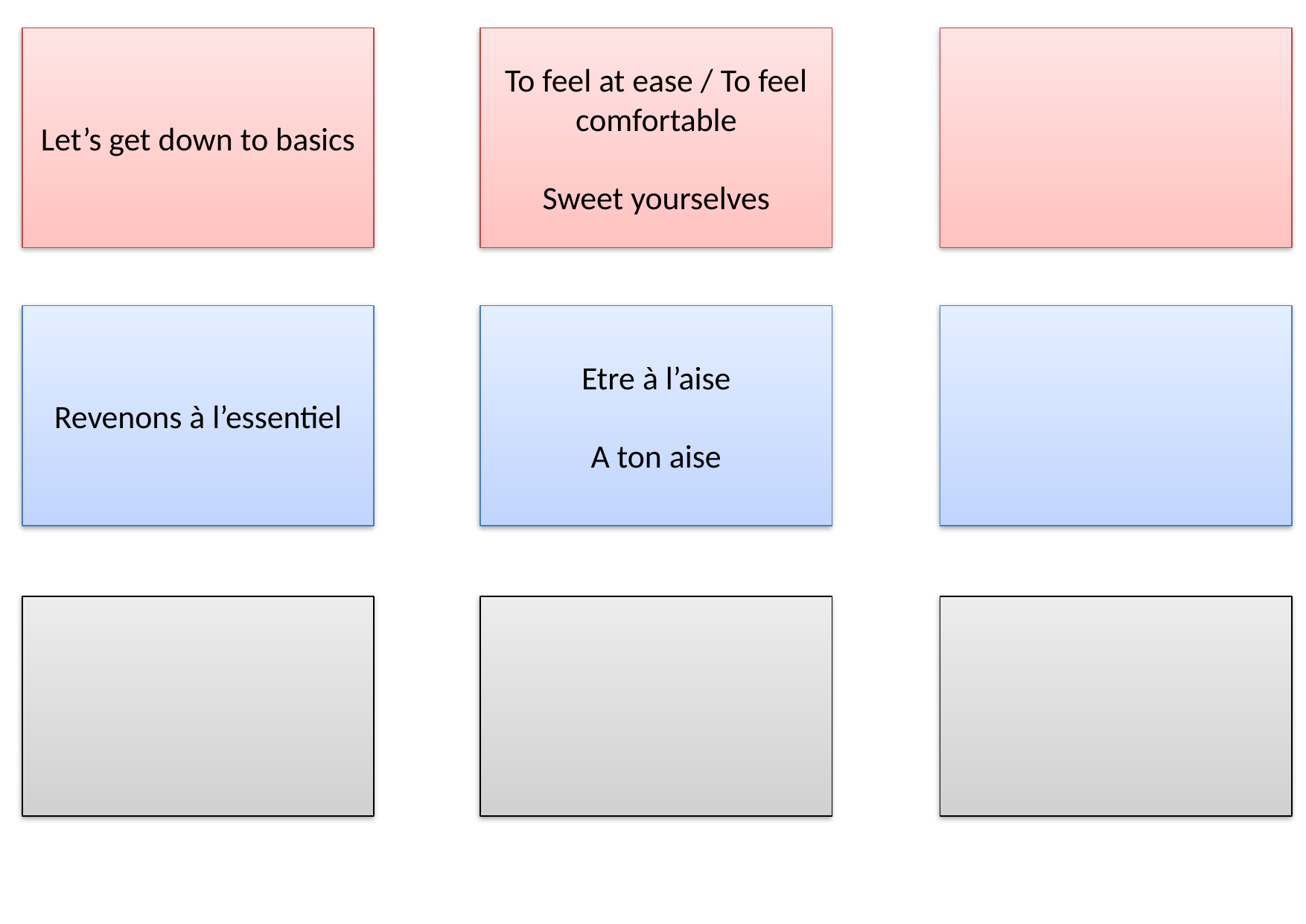

Let’s get down to basics
To feel at ease / To feel comfortable

Sweet yourselves

Revenons à l’essentiel
Etre à l’aise

A ton aise